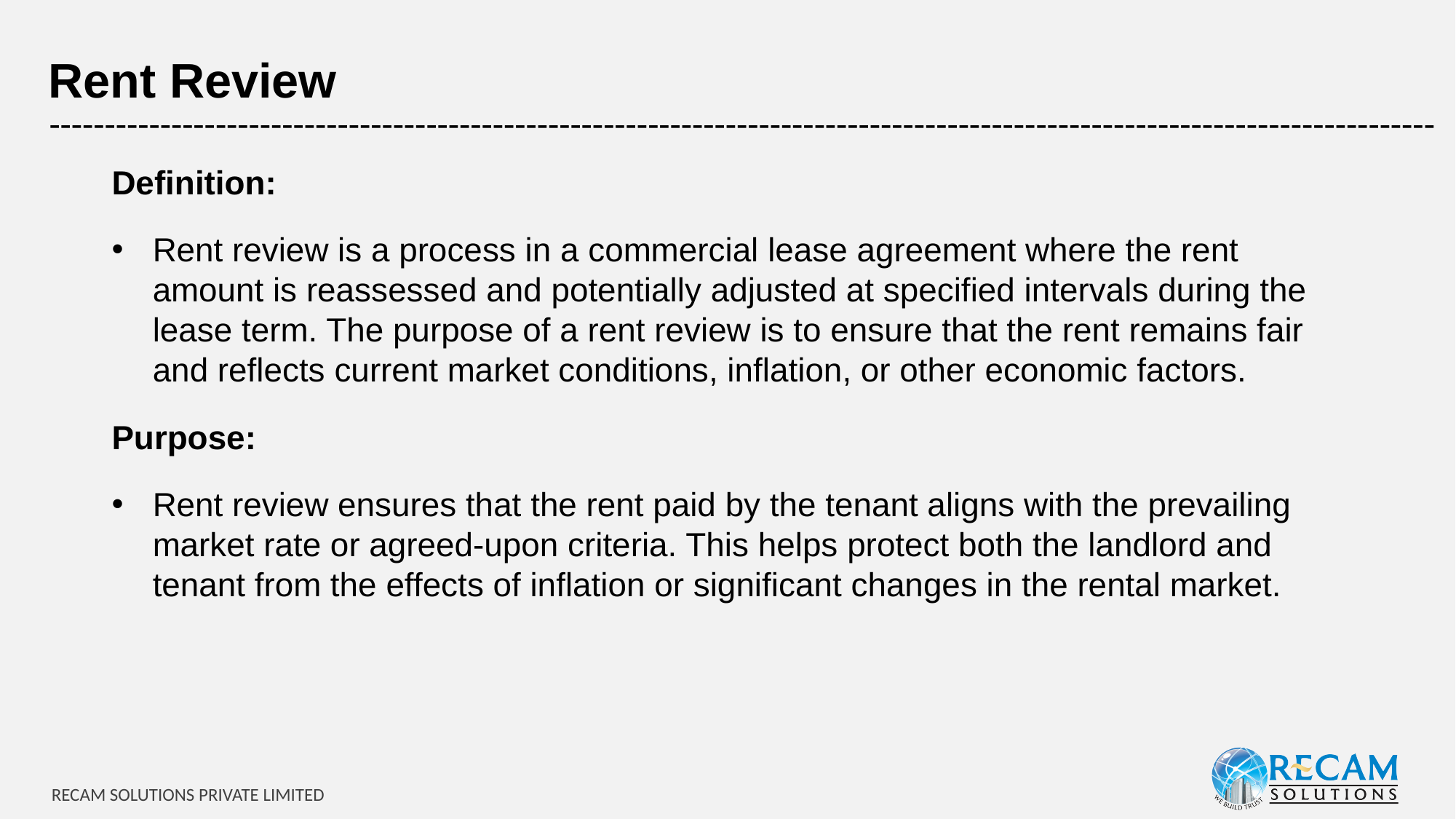

Rent Review
-----------------------------------------------------------------------------------------------------------------------------
Definition:
Rent review is a process in a commercial lease agreement where the rent amount is reassessed and potentially adjusted at specified intervals during the lease term. The purpose of a rent review is to ensure that the rent remains fair and reflects current market conditions, inflation, or other economic factors.
Purpose:
Rent review ensures that the rent paid by the tenant aligns with the prevailing market rate or agreed-upon criteria. This helps protect both the landlord and tenant from the effects of inflation or significant changes in the rental market.
RECAM SOLUTIONS PRIVATE LIMITED